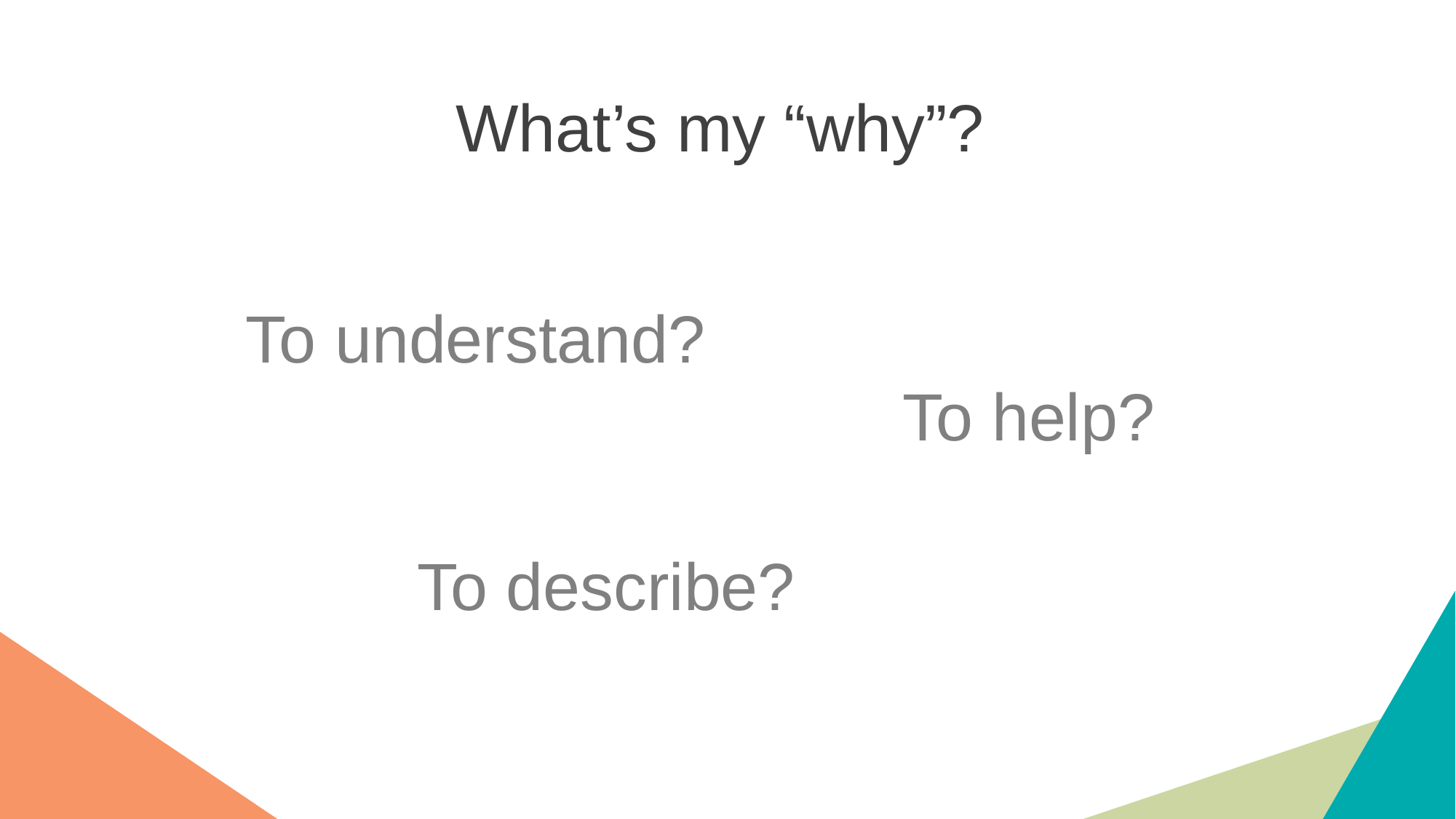

What’s my “why”?

To understand?

To help?

To describe?